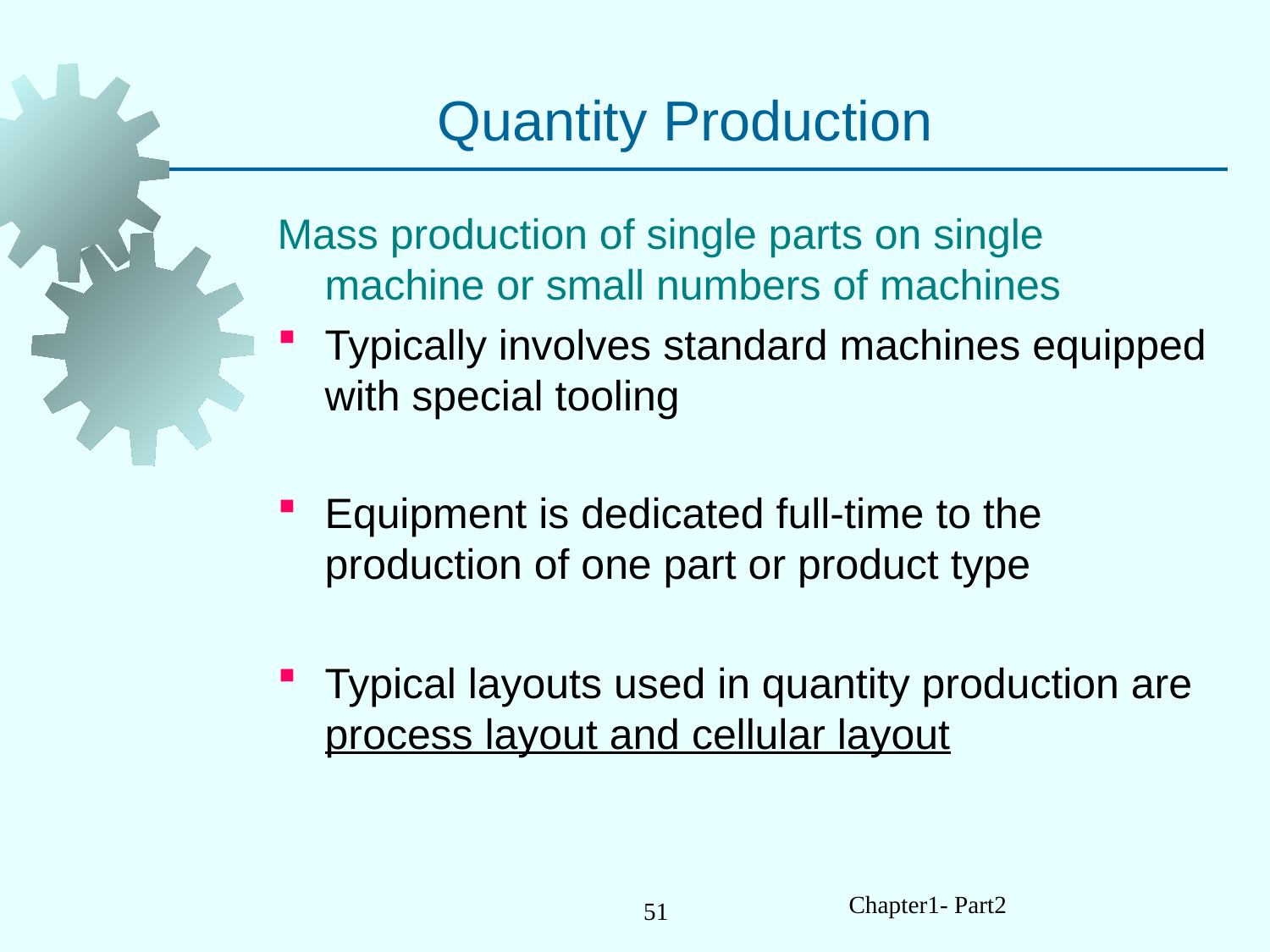

# Quantity Production
Mass production of single parts on single machine or small numbers of machines
Typically involves standard machines equipped with special tooling

Equipment is dedicated full-time to the production of one part or product type

Typical layouts used in quantity production are process layout and cellular layout
Chapter1- Part2
51